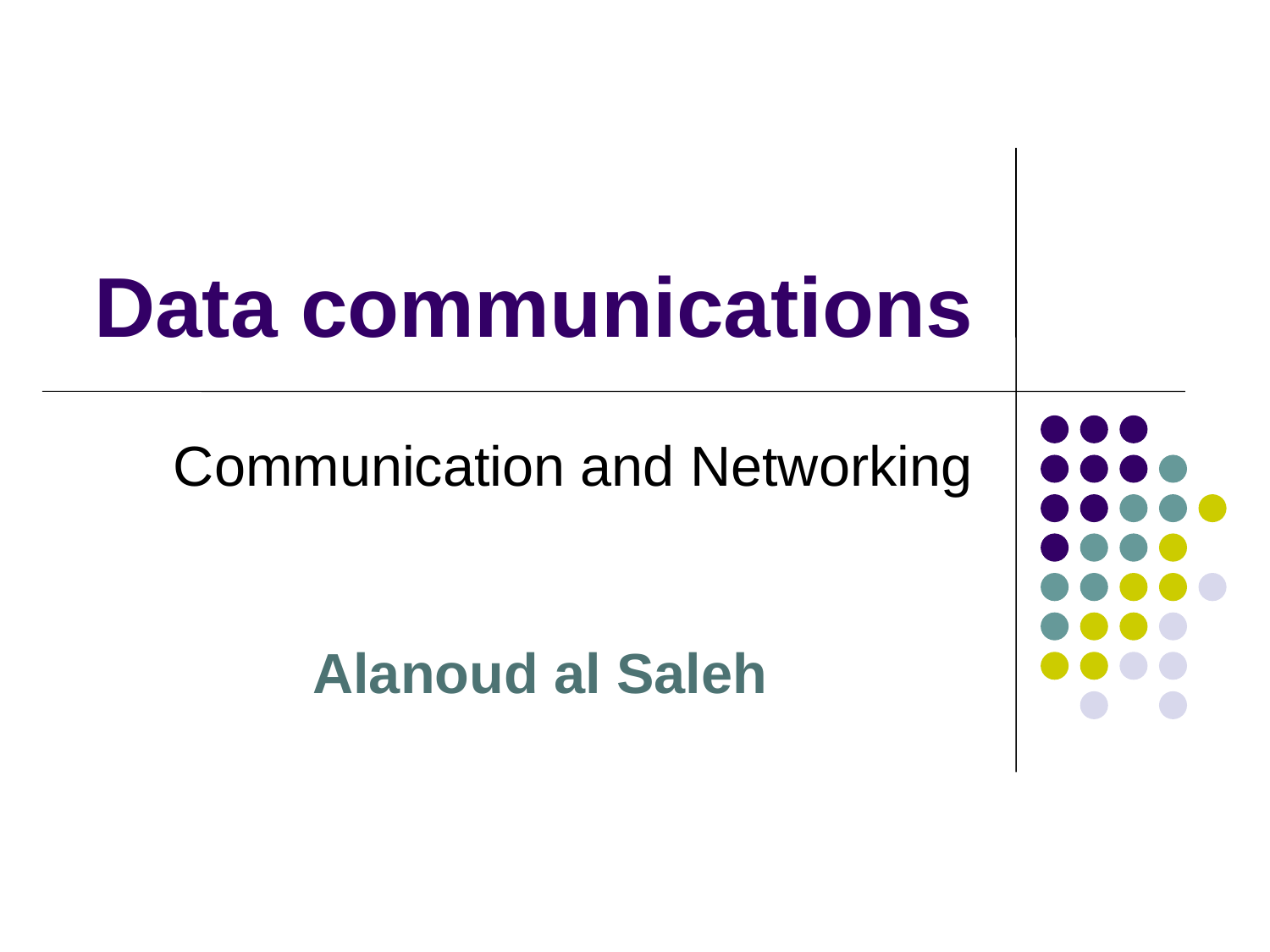

# Data communications
Communication and Networking
Alanoud al Saleh